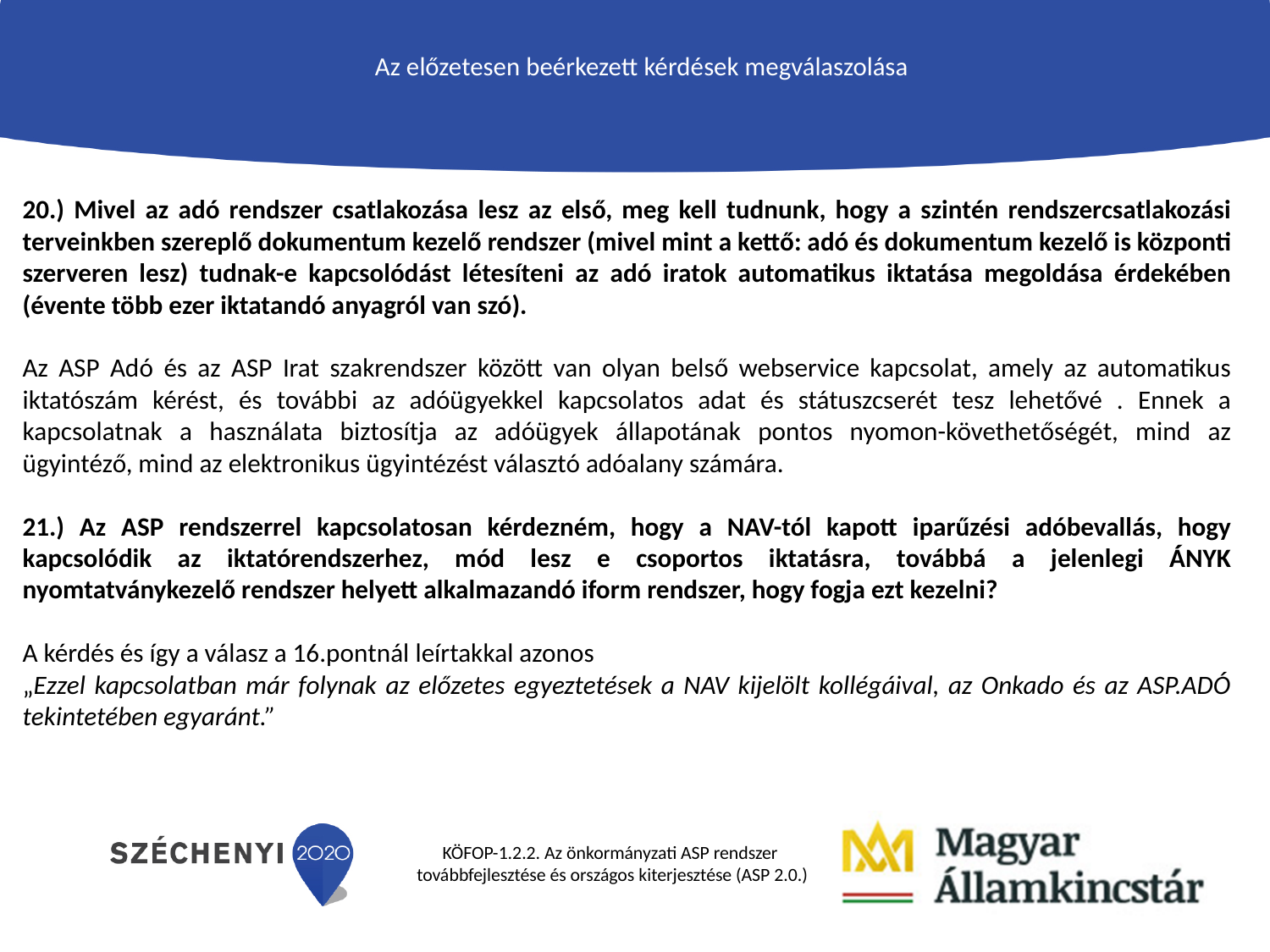

# Az előzetesen beérkezett kérdések megválaszolása
20.) Mivel az adó rendszer csatlakozása lesz az első, meg kell tudnunk, hogy a szintén rendszercsatlakozási terveinkben szereplő dokumentum kezelő rendszer (mivel mint a kettő: adó és dokumentum kezelő is központi szerveren lesz) tudnak-e kapcsolódást létesíteni az adó iratok automatikus iktatása megoldása érdekében (évente több ezer iktatandó anyagról van szó).

Az ASP Adó és az ASP Irat szakrendszer között van olyan belső webservice kapcsolat, amely az automatikus iktatószám kérést, és további az adóügyekkel kapcsolatos adat és státuszcserét tesz lehetővé . Ennek a kapcsolatnak a használata biztosítja az adóügyek állapotának pontos nyomon-követhetőségét, mind az ügyintéző, mind az elektronikus ügyintézést választó adóalany számára.

21.) Az ASP rendszerrel kapcsolatosan kérdezném, hogy a NAV-tól kapott iparűzési adóbevallás, hogy kapcsolódik az iktatórendszerhez, mód lesz e csoportos iktatásra, továbbá a jelenlegi ÁNYK nyomtatványkezelő rendszer helyett alkalmazandó iform rendszer, hogy fogja ezt kezelni?

A kérdés és így a válasz a 16.pontnál leírtakkal azonos
„Ezzel kapcsolatban már folynak az előzetes egyeztetések a NAV kijelölt kollégáival, az Onkado és az ASP.ADÓ tekintetében egyaránt.”